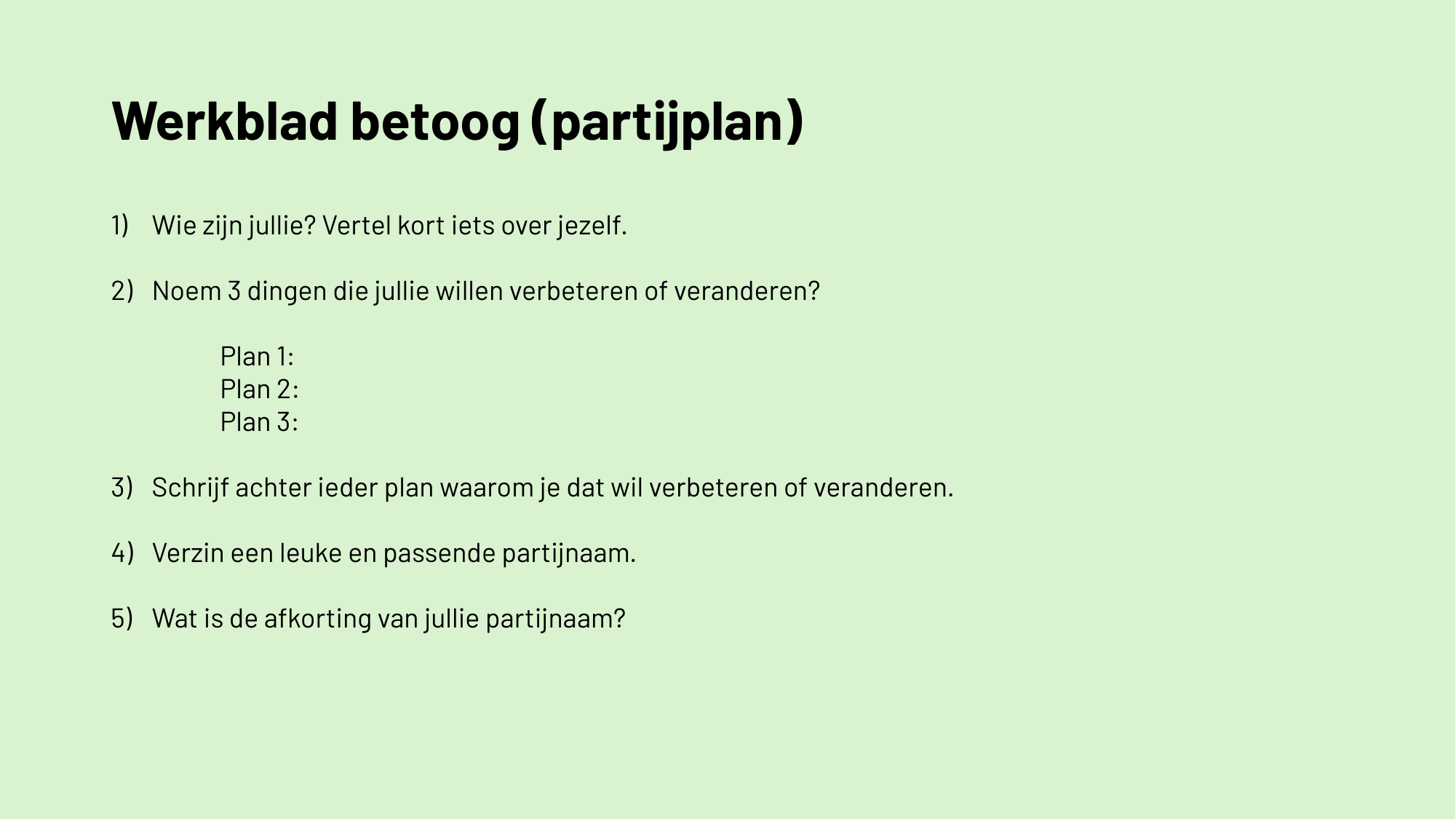

# Werkblad betoog (partijplan)
Wie zijn jullie? Vertel kort iets over jezelf.

Noem 3 dingen die jullie willen verbeteren of veranderen?

	Plan 1:
	Plan 2:
	Plan 3:

Schrijf achter ieder plan waarom je dat wil verbeteren of veranderen.

Verzin een leuke en passende partijnaam.

Wat is de afkorting van jullie partijnaam?